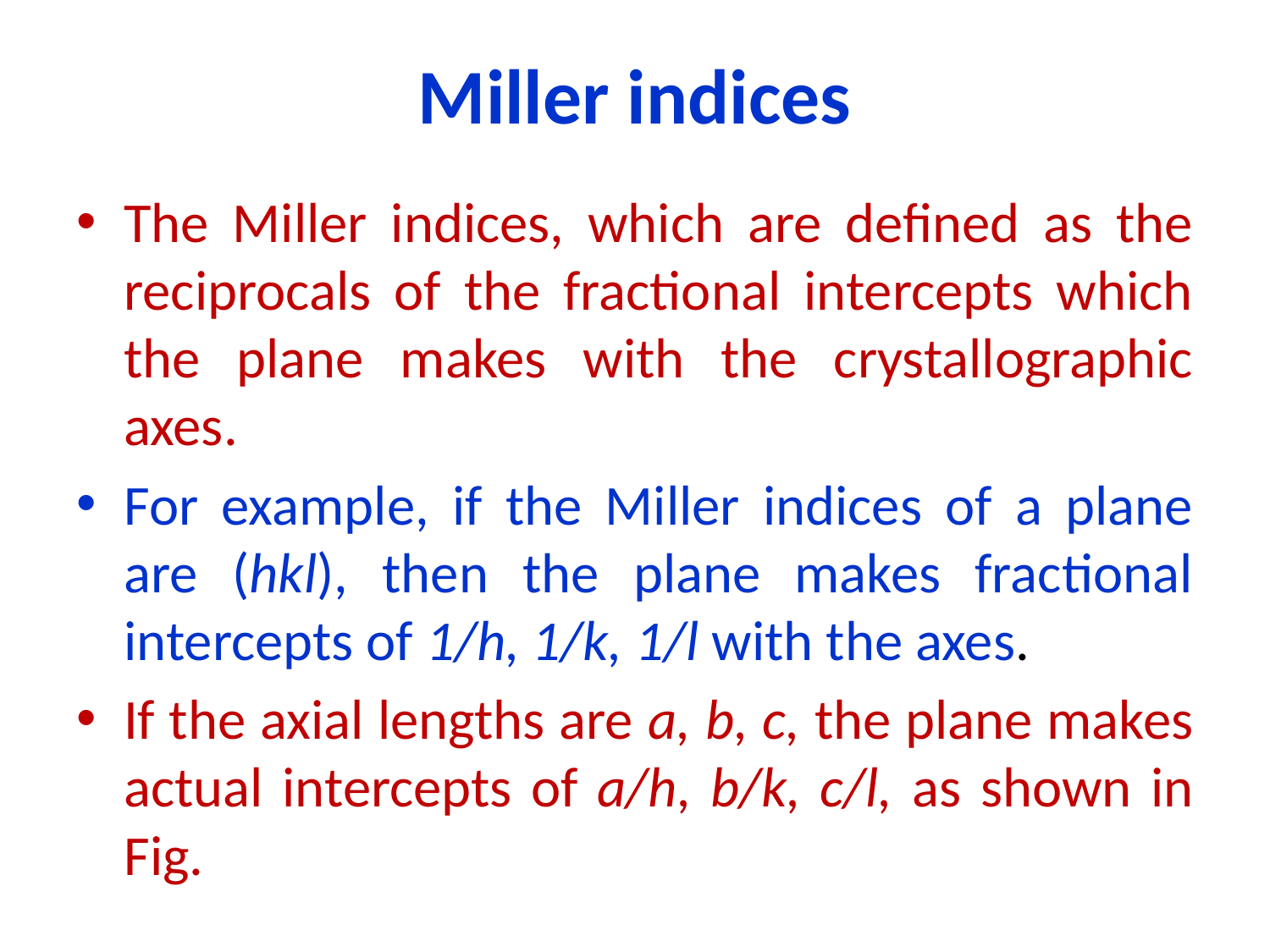

# Miller indices
The Miller indices, which are defined as the reciprocals of the fractional intercepts which the plane makes with the crystallographic axes.
For example, if the Miller indices of a plane are (hkl), then the plane makes fractional intercepts of 1/h, 1/k, 1/l with the axes.
If the axial lengths are a, b, c, the plane makes actual intercepts of a/h, b/k, c/l, as shown in Fig.